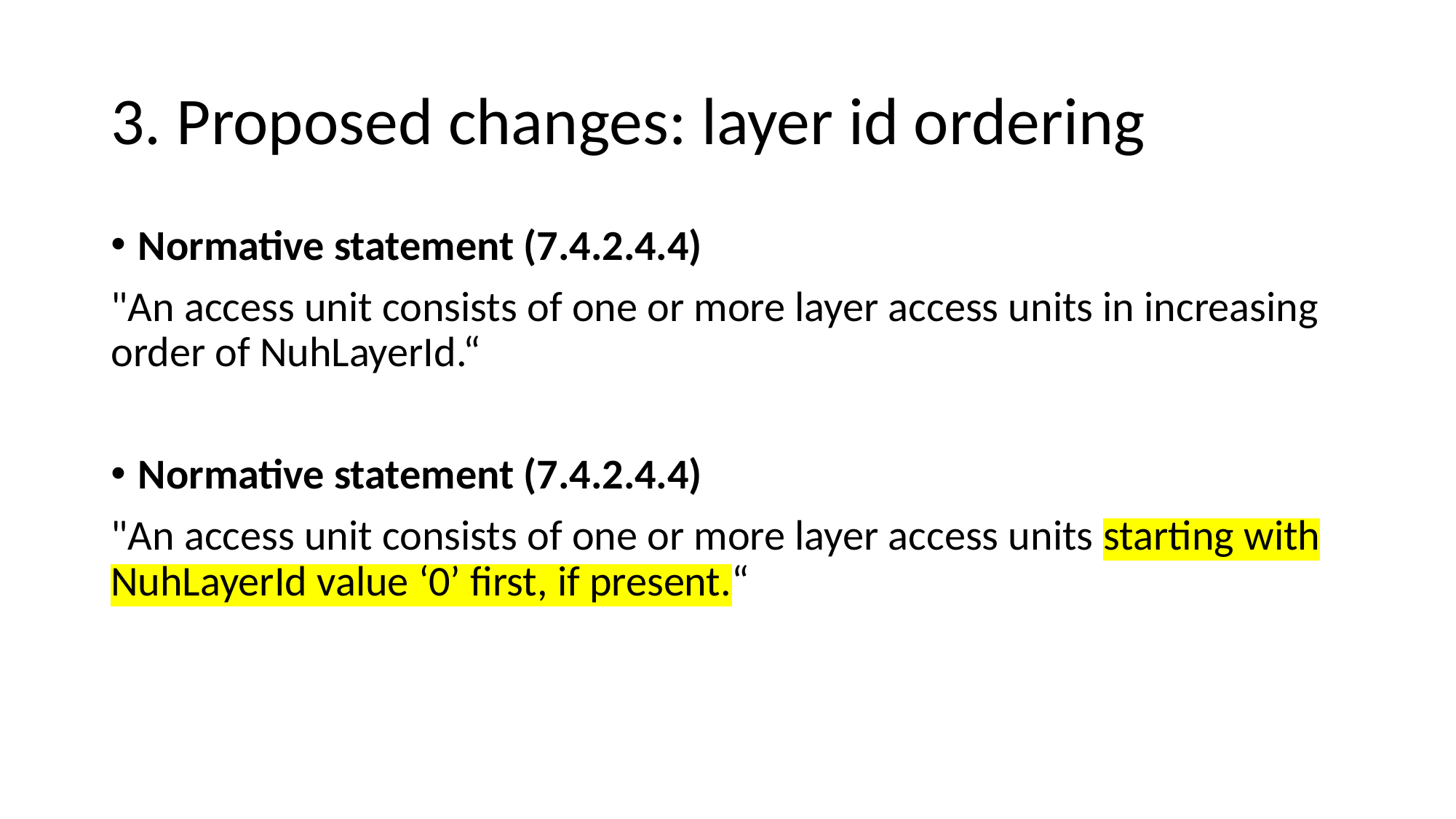

# 3. Proposed changes: layer id ordering
Normative statement (7.4.2.4.4)
"An access unit consists of one or more layer access units in increasing order of NuhLayerId.“

Normative statement (7.4.2.4.4)
"An access unit consists of one or more layer access units starting with NuhLayerId value ‘0’ first, if present.“